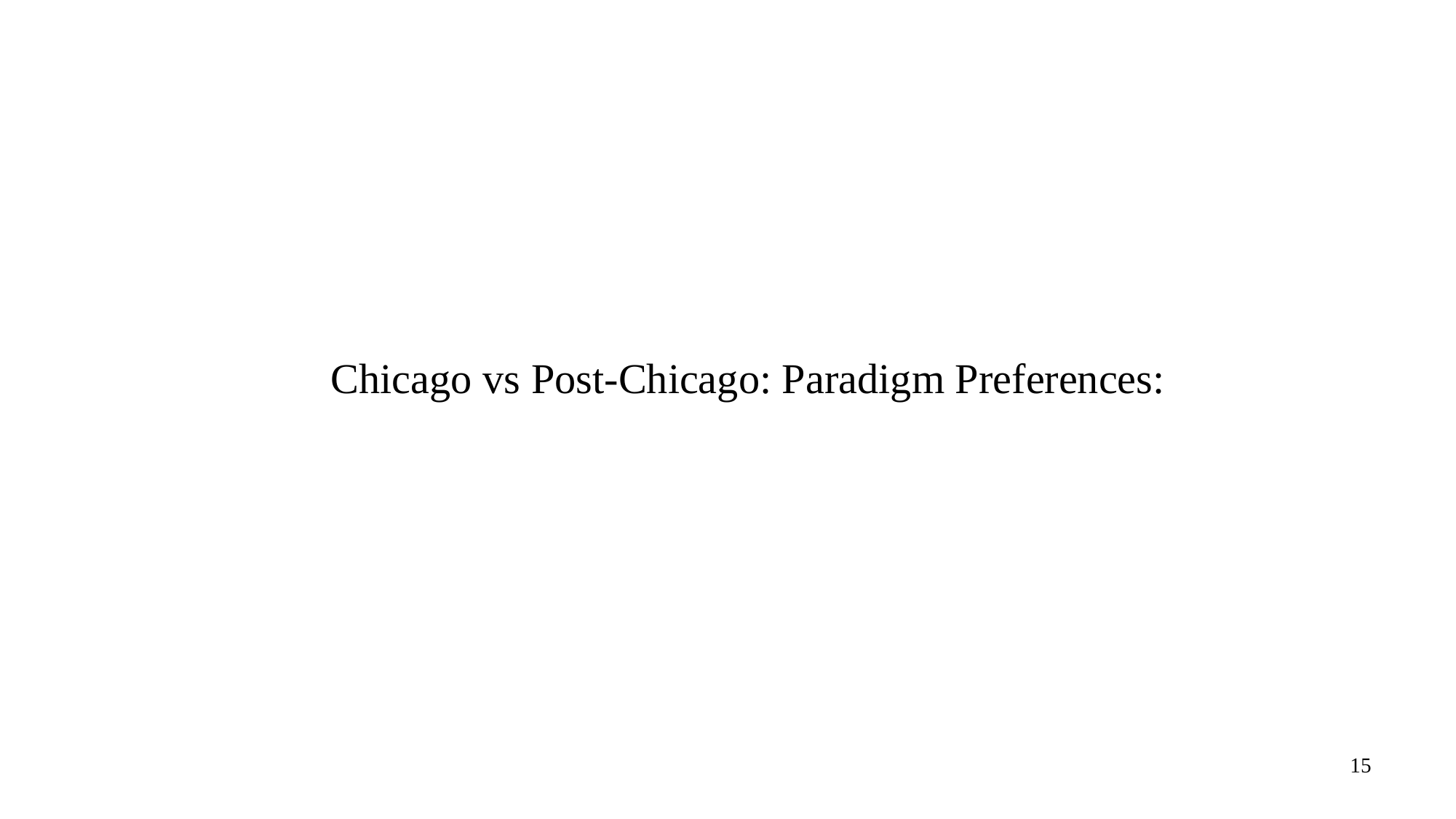

Chicago vs Post-Chicago: Paradigm Preferences:

#
15